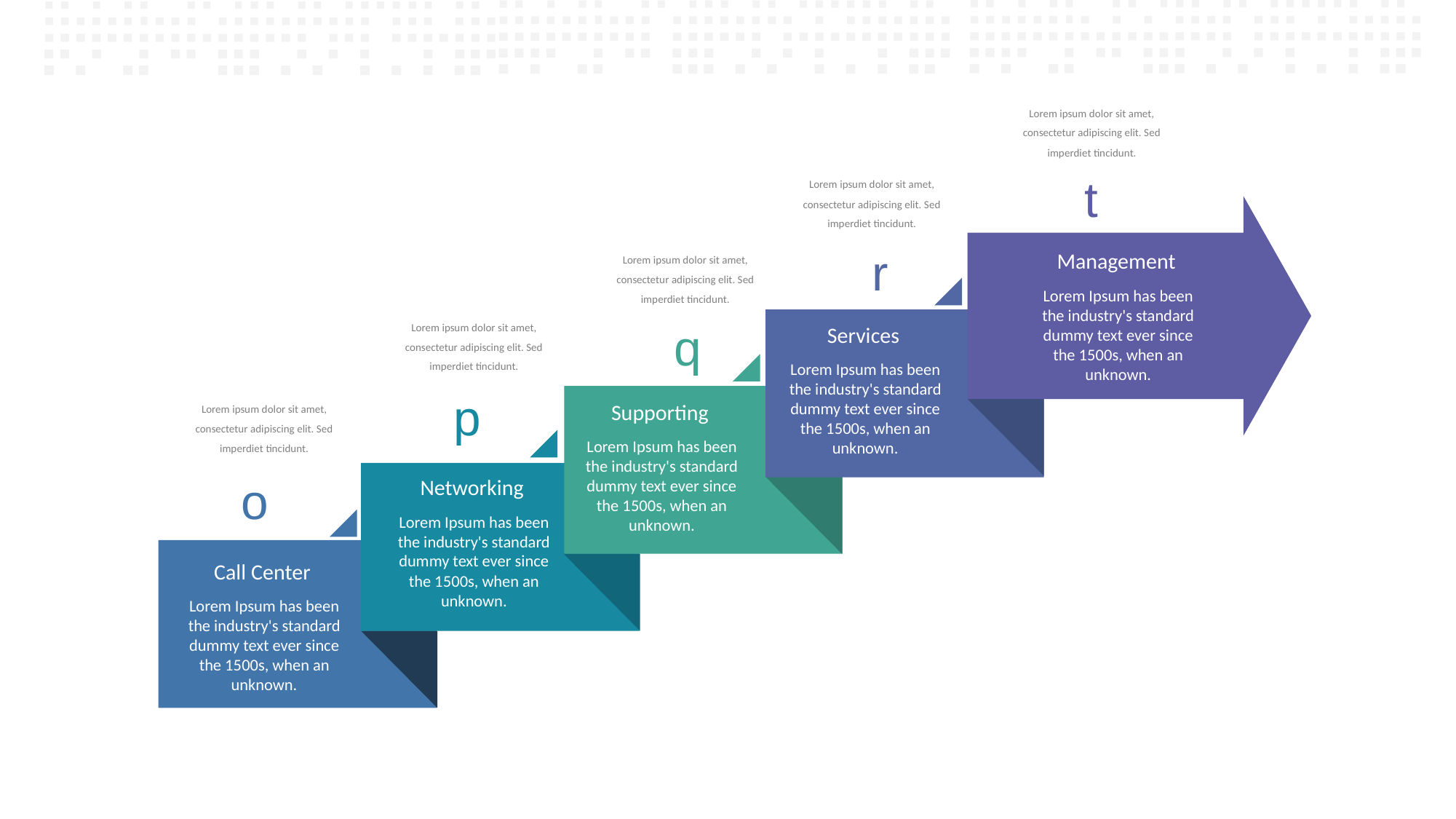

Lorem ipsum dolor sit amet, consectetur adipiscing elit. Sed imperdiet tincidunt.
t
Lorem ipsum dolor sit amet, consectetur adipiscing elit. Sed imperdiet tincidunt.

r
Management
Lorem Ipsum has been the industry's standard dummy text ever since the 1500s, when an unknown.
Lorem ipsum dolor sit amet, consectetur adipiscing elit. Sed imperdiet tincidunt.

Lorem ipsum dolor sit amet, consectetur adipiscing elit. Sed imperdiet tincidunt.

Services
Lorem Ipsum has been the industry's standard dummy text ever since the 1500s, when an unknown.
q

p

Supporting
Lorem Ipsum has been the industry's standard dummy text ever since the 1500s, when an unknown.
Lorem ipsum dolor sit amet, consectetur adipiscing elit. Sed imperdiet tincidunt.

Networking
Lorem Ipsum has been the industry's standard dummy text ever since the 1500s, when an unknown.
o

Call Center
Lorem Ipsum has been the industry's standard dummy text ever since the 1500s, when an unknown.